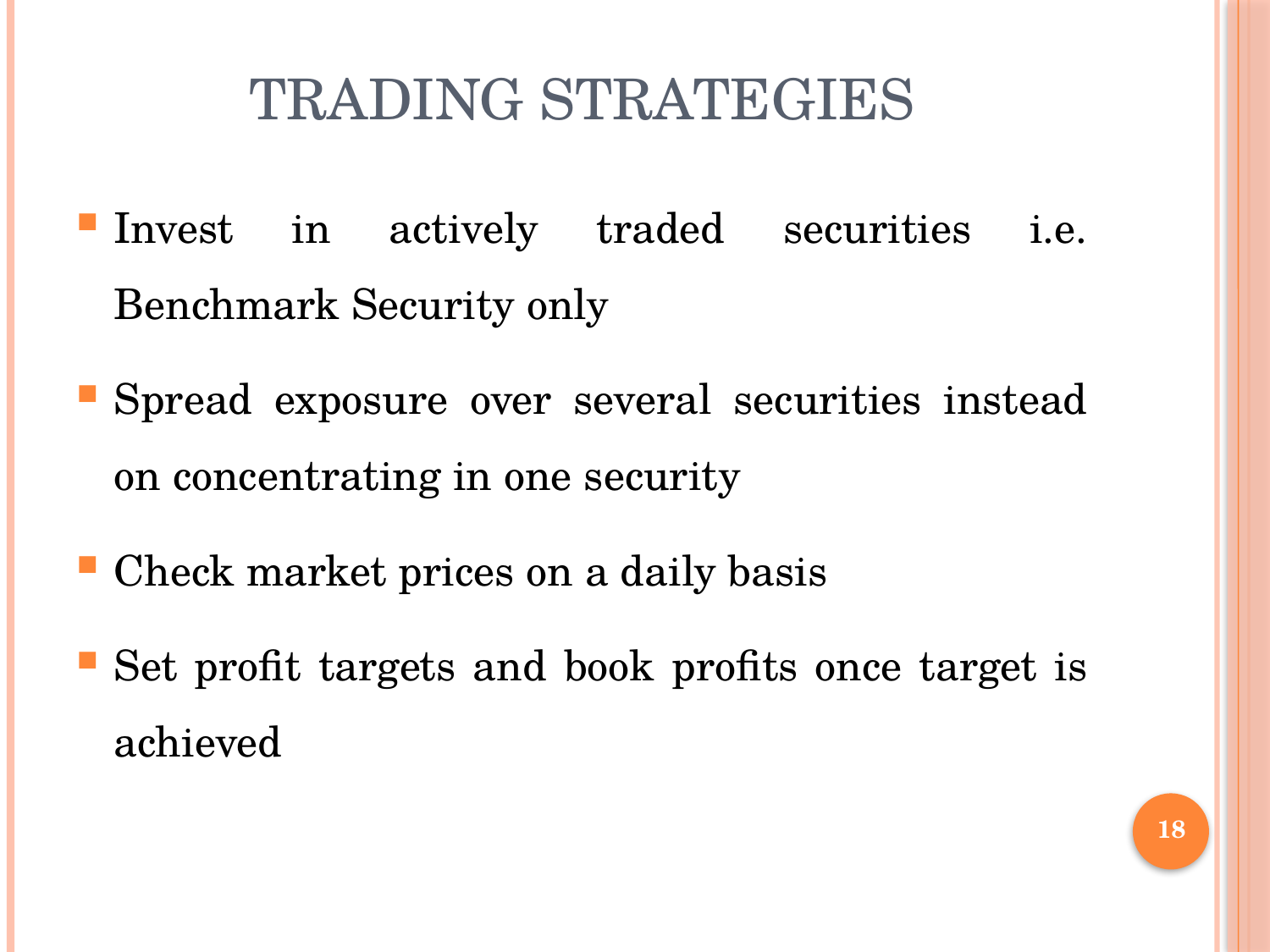

# Trading strategies
Invest in actively traded securities i.e. Benchmark Security only
Spread exposure over several securities instead on concentrating in one security
Check market prices on a daily basis
Set profit targets and book profits once target is achieved
18